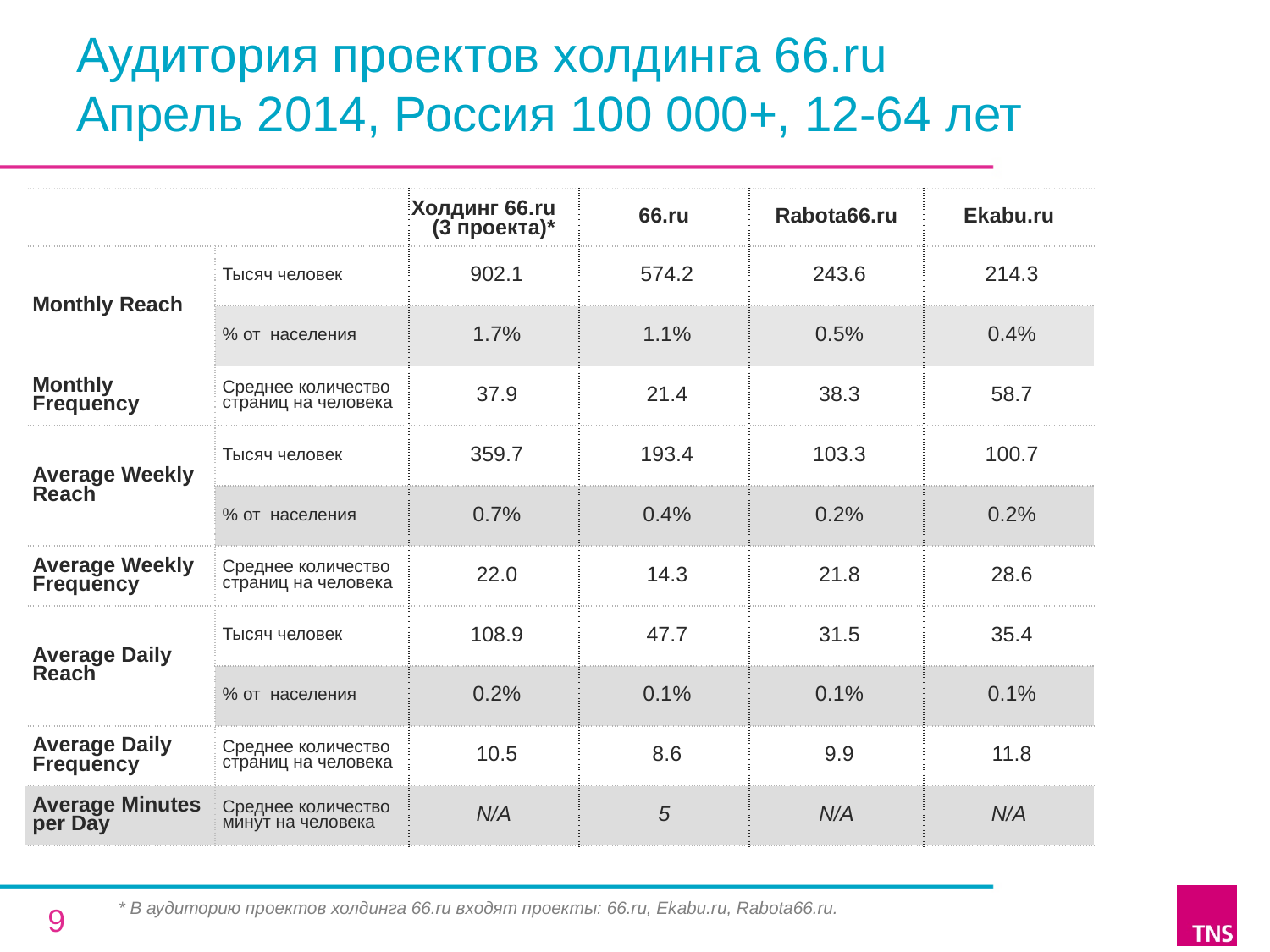

# Аудитория проектов холдинга 66.ru Апрель 2014, Россия 100 000+, 12-64 лет
|  |  | Холдинг 66.ru (3 проекта)\* | 66.ru | Rabota66.ru | Ekabu.ru |
| --- | --- | --- | --- | --- | --- |
| Monthly Reach | Тысяч человек | 902.1 | 574.2 | 243.6 | 214.3 |
|  | % от населения | 1.7% | 1.1% | 0.5% | 0.4% |
| Monthly Frequency | Среднее количество страниц на человека | 37.9 | 21.4 | 38.3 | 58.7 |
| Average Weekly Reach | Тысяч человек | 359.7 | 193.4 | 103.3 | 100.7 |
|  | % от населения | 0.7% | 0.4% | 0.2% | 0.2% |
| Average Weekly Frequency | Среднее количество страниц на человека | 22.0 | 14.3 | 21.8 | 28.6 |
| Average Daily Reach | Тысяч человек | 108.9 | 47.7 | 31.5 | 35.4 |
|  | % от населения | 0.2% | 0.1% | 0.1% | 0.1% |
| Average Daily Frequency | Среднее количество страниц на человека | 10.5 | 8.6 | 9.9 | 11.8 |
| Average Minutes per Day | Среднее количество минут на человека | N/A | 5 | N/A | N/A |
* В аудиторию проектов холдинга 66.ru входят проекты: 66.ru, Ekabu.ru, Rabota66.ru.
9